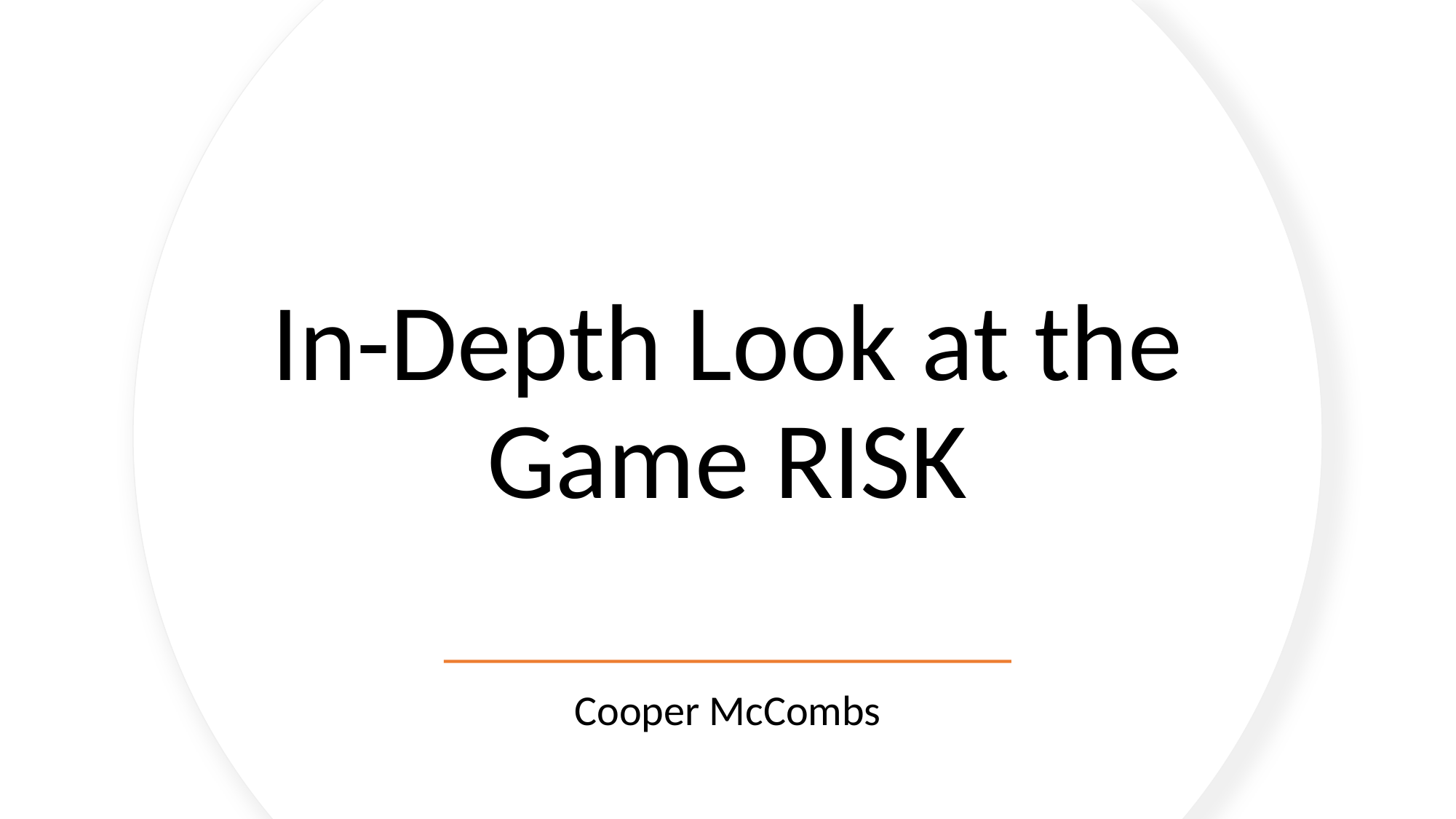

# In-Depth Look at the Game RISK

Cooper McCombs